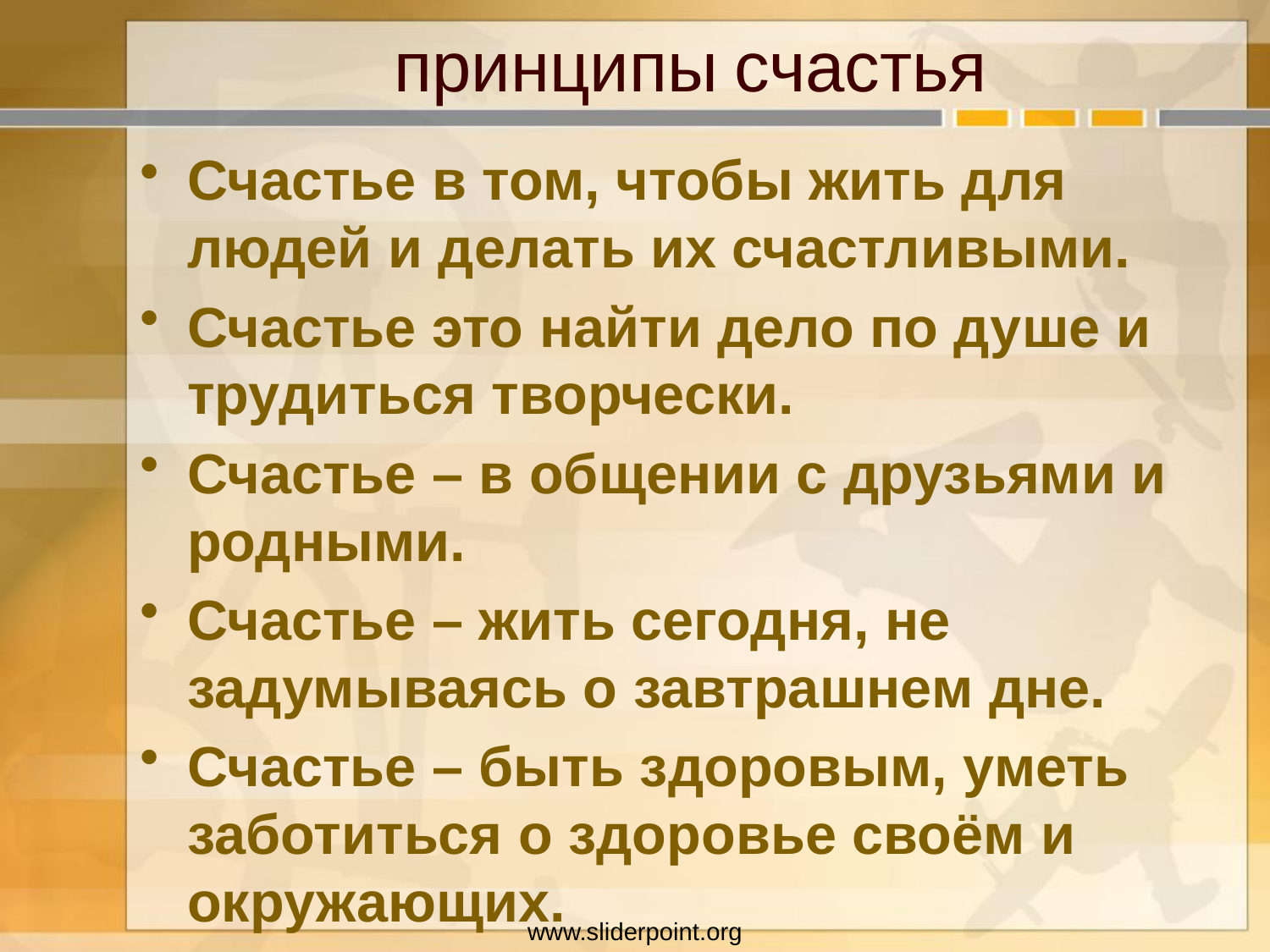

# принципы счастья
Счастье в том, чтобы жить для людей и делать их счастливыми.
Счастье это найти дело по душе и трудиться творчески.
Счастье – в общении с друзьями и родными.
Счастье – жить сегодня, не задумываясь о завтрашнем дне.
Счастье – быть здоровым, уметь заботиться о здоровье своём и окружающих.
www.sliderpoint.org